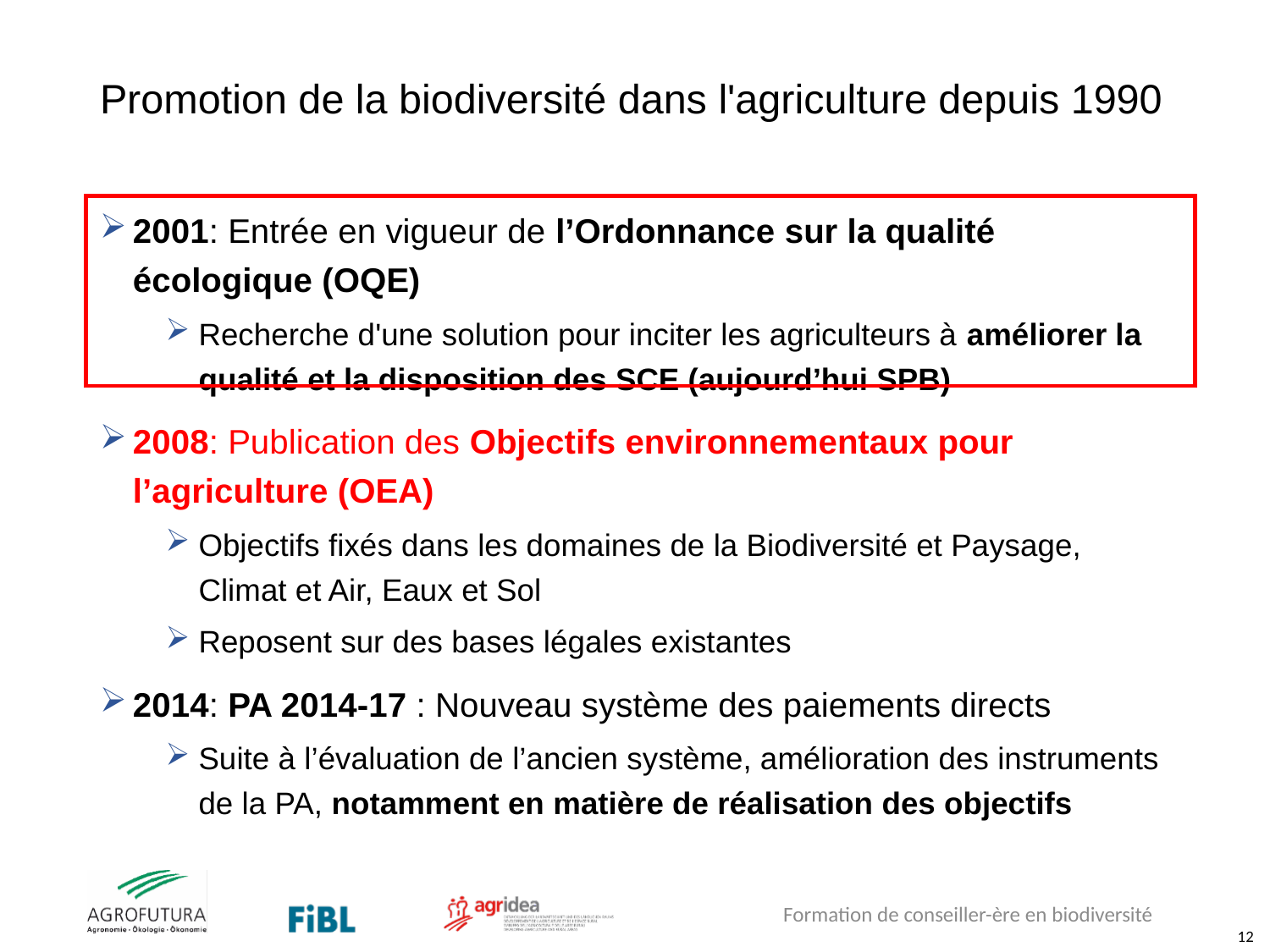

# Promotion de la biodiversité dans l'agriculture depuis 1990
2001: Entrée en vigueur de l’Ordonnance sur la qualité écologique (OQE)
Recherche d'une solution pour inciter les agriculteurs à améliorer la qualité et la disposition des SCE (aujourd’hui SPB)
2008: Publication des Objectifs environnementaux pour l’agriculture (OEA)
Objectifs fixés dans les domaines de la Biodiversité et Paysage, Climat et Air, Eaux et Sol
Reposent sur des bases légales existantes
2014: PA 2014-17 : Nouveau système des paiements directs
Suite à l’évaluation de l’ancien système, amélioration des instruments de la PA, notamment en matière de réalisation des objectifs

Formation de conseiller-ère en biodiversité